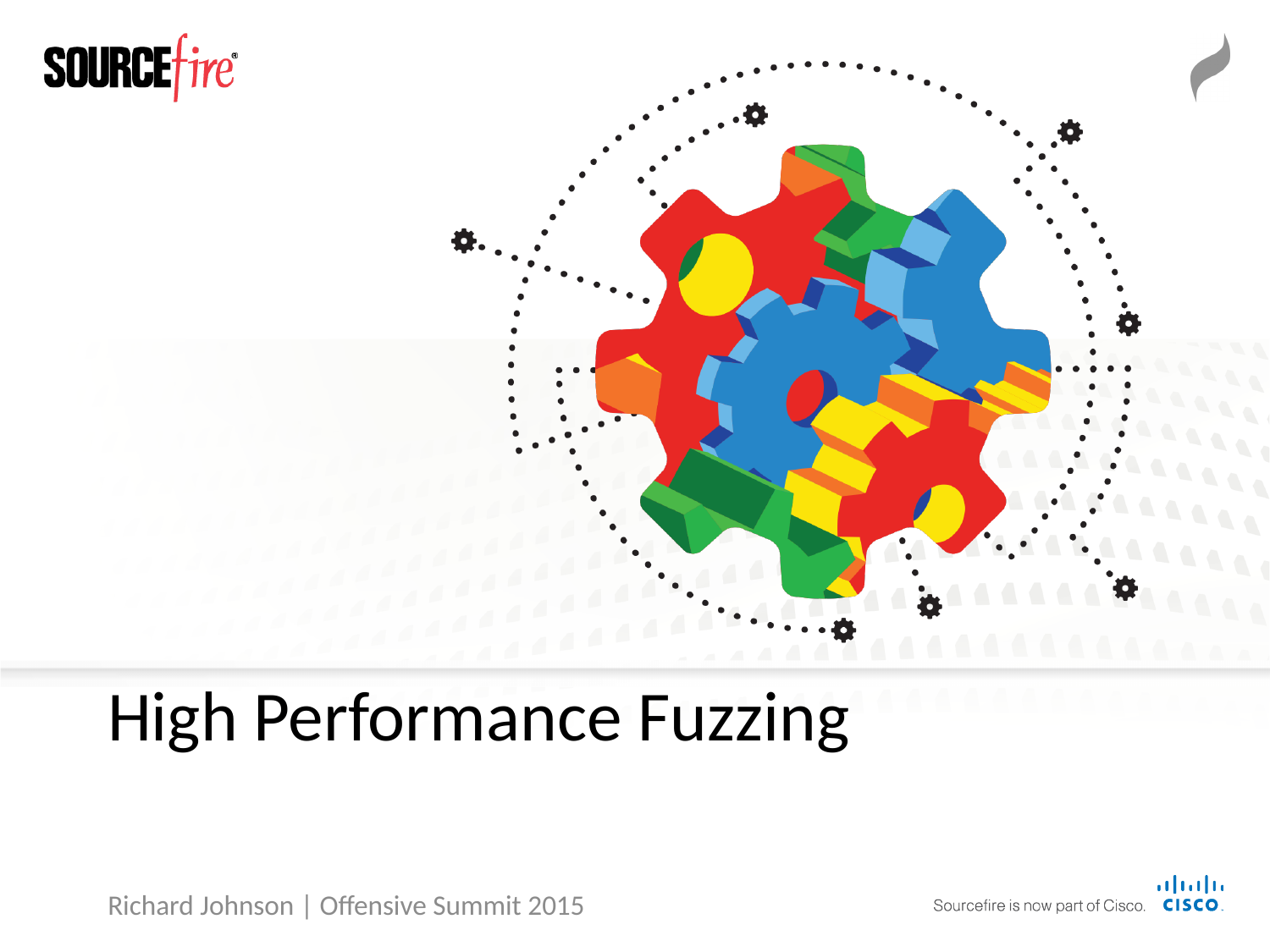

High Performance Fuzzing
Richard Johnson | Offensive Summit 2015